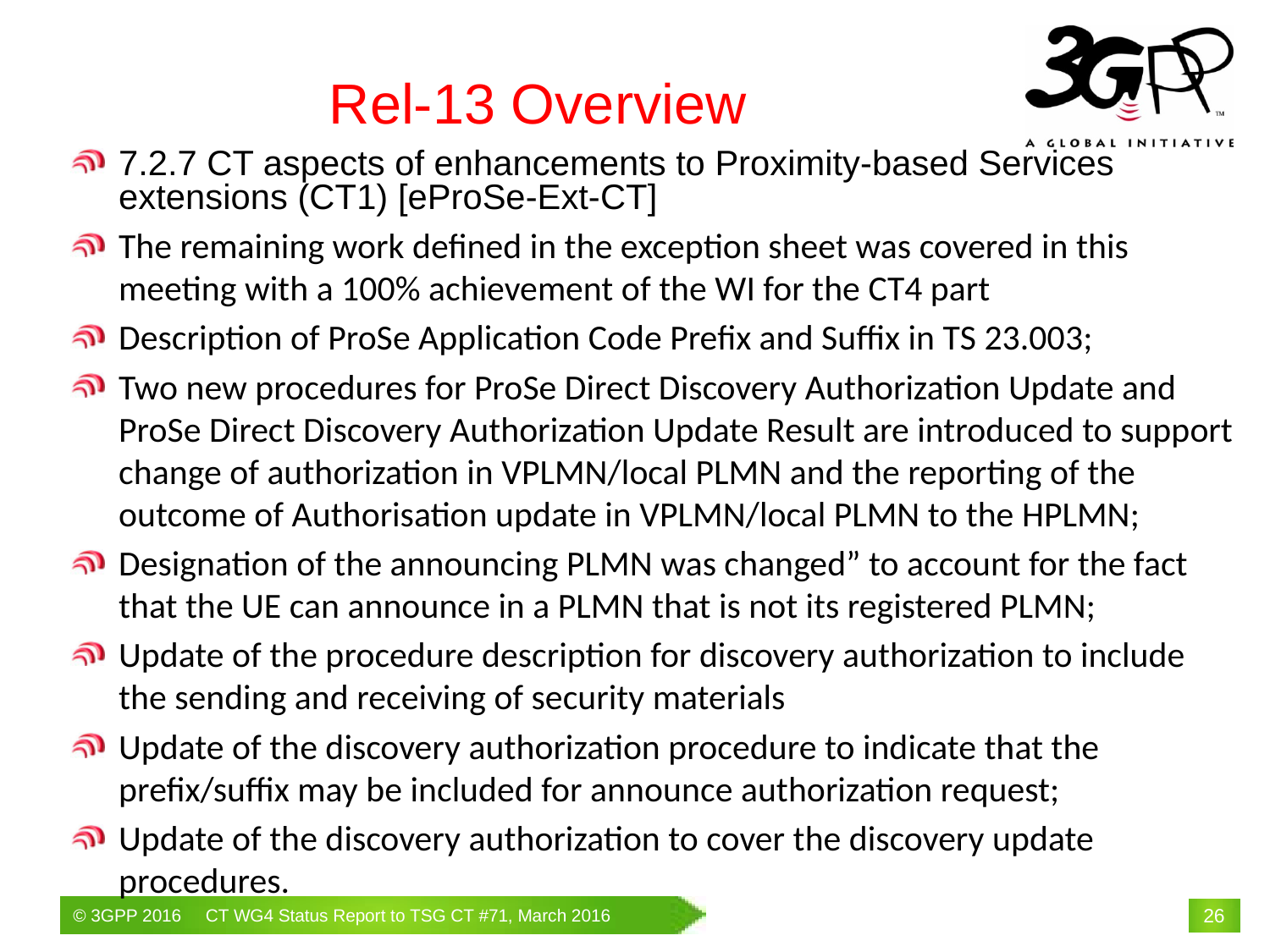

# Rel-13 Overview
7.2.7 CT aspects of enhancements to Proximity-based Services extensions (CT1) [eProSe-Ext-CT]
The remaining work defined in the exception sheet was covered in this meeting with a 100% achievement of the WI for the CT4 part
Description of ProSe Application Code Prefix and Suffix in TS 23.003;
Two new procedures for ProSe Direct Discovery Authorization Update and ProSe Direct Discovery Authorization Update Result are introduced to support change of authorization in VPLMN/local PLMN and the reporting of the outcome of Authorisation update in VPLMN/local PLMN to the HPLMN;
Designation of the announcing PLMN was changed” to account for the fact that the UE can announce in a PLMN that is not its registered PLMN;
Update of the procedure description for discovery authorization to include the sending and receiving of security materials
Update of the discovery authorization procedure to indicate that the prefix/suffix may be included for announce authorization request;
Update of the discovery authorization to cover the discovery update procedures.